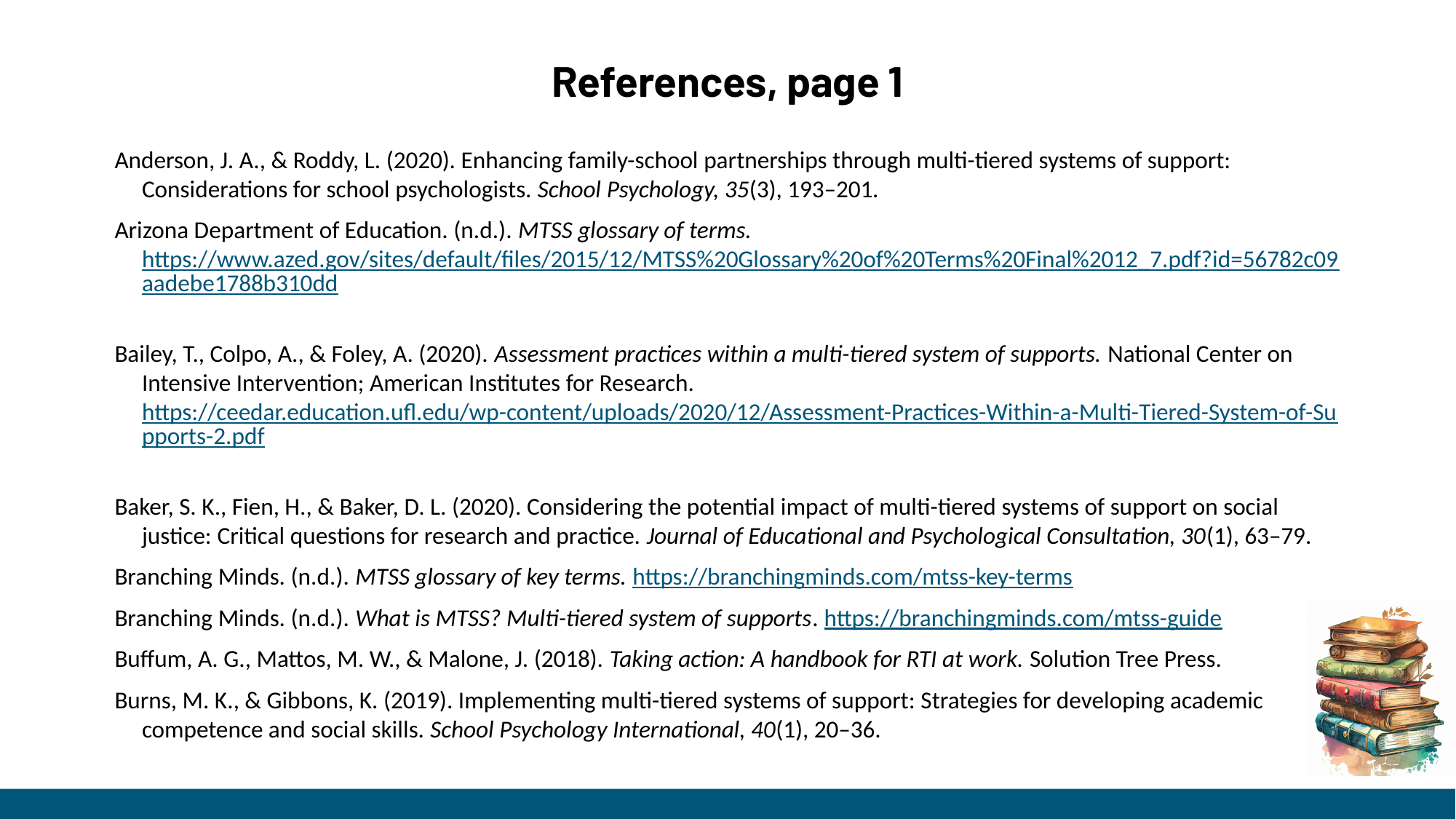

# References, page 1
Anderson, J. A., & Roddy, L. (2020). Enhancing family-school partnerships through multi-tiered systems of support: Considerations for school psychologists. School Psychology, 35(3), 193–201.
Arizona Department of Education. (n.d.). MTSS glossary of terms. https://www.azed.gov/sites/default/files/2015/12/MTSS%20Glossary%20of%20Terms%20Final%2012_7.pdf?id=56782c09aadebe1788b310dd
Bailey, T., Colpo, A., & Foley, A. (2020). Assessment practices within a multi-tiered system of supports. National Center on Intensive Intervention; American Institutes for Research. https://ceedar.education.ufl.edu/wp-content/uploads/2020/12/Assessment-Practices-Within-a-Multi-Tiered-System-of-Supports-2.pdf
Baker, S. K., Fien, H., & Baker, D. L. (2020). Considering the potential impact of multi-tiered systems of support on social justice: Critical questions for research and practice. Journal of Educational and Psychological Consultation, 30(1), 63–79.
Branching Minds. (n.d.). MTSS glossary of key terms. https://branchingminds.com/mtss-key-terms
Branching Minds. (n.d.). What is MTSS? Multi-tiered system of supports. https://branchingminds.com/mtss-guide
Buffum, A. G., Mattos, M. W., & Malone, J. (2018). Taking action: A handbook for RTI at work. Solution Tree Press.
Burns, M. K., & Gibbons, K. (2019). Implementing multi-tiered systems of support: Strategies for developing academic competence and social skills. School Psychology International, 40(1), 20–36.